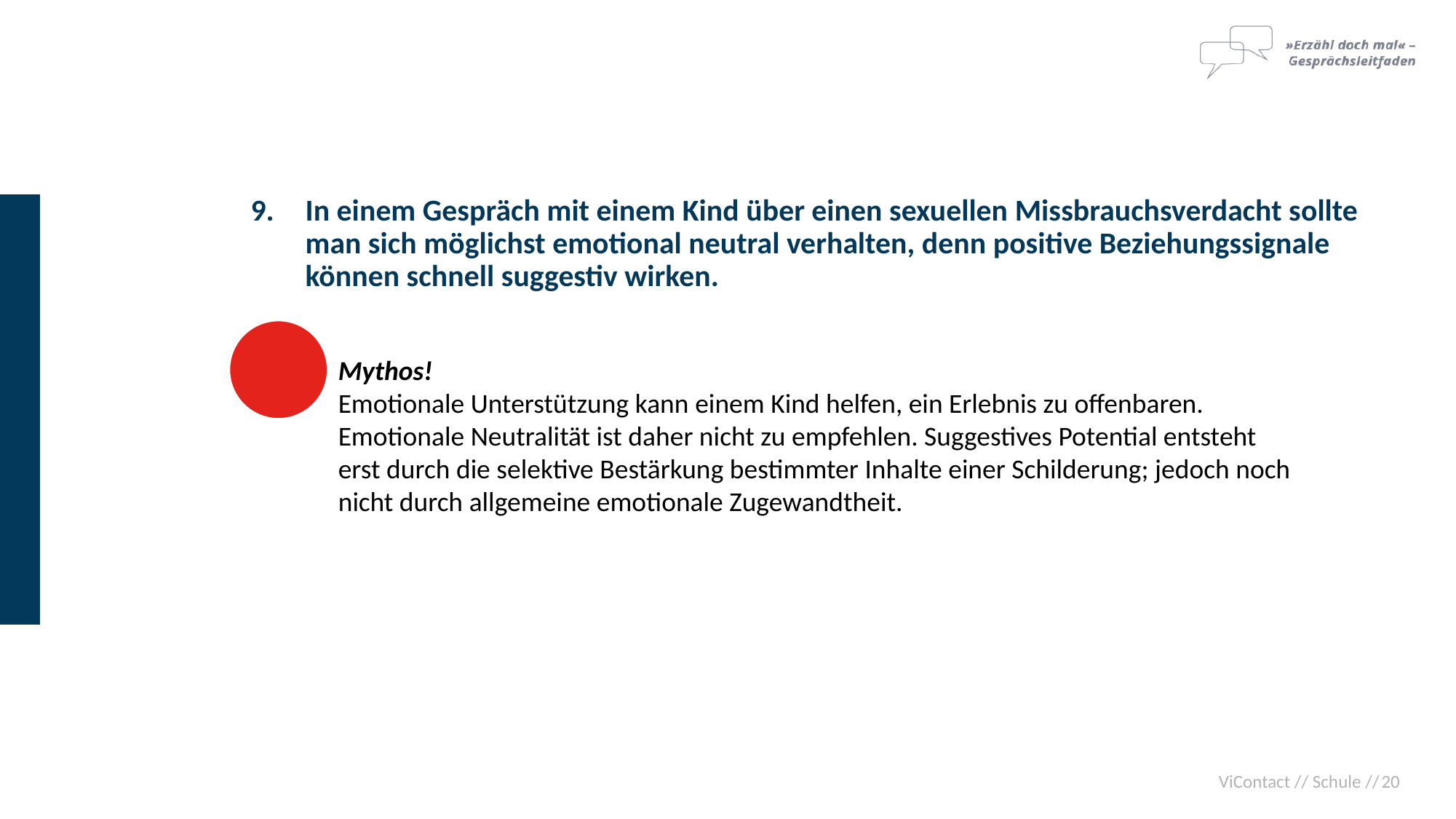

In einem Gespräch mit einem Kind über einen sexuellen Missbrauchsverdacht sollte man sich möglichst emotional neutral verhalten, denn positive Beziehungssignale können schnell suggestiv wirken.

	Mythos!
	Emotionale Unterstützung kann einem Kind helfen, ein Erlebnis zu offenbaren.
	Emotionale Neutralität ist daher nicht zu empfehlen. Suggestives Potential entsteht
	erst durch die selektive Bestärkung bestimmter Inhalte einer Schilderung; jedoch noch
	nicht durch allgemeine emotionale Zugewandtheit.

ViContact // Schule //
20